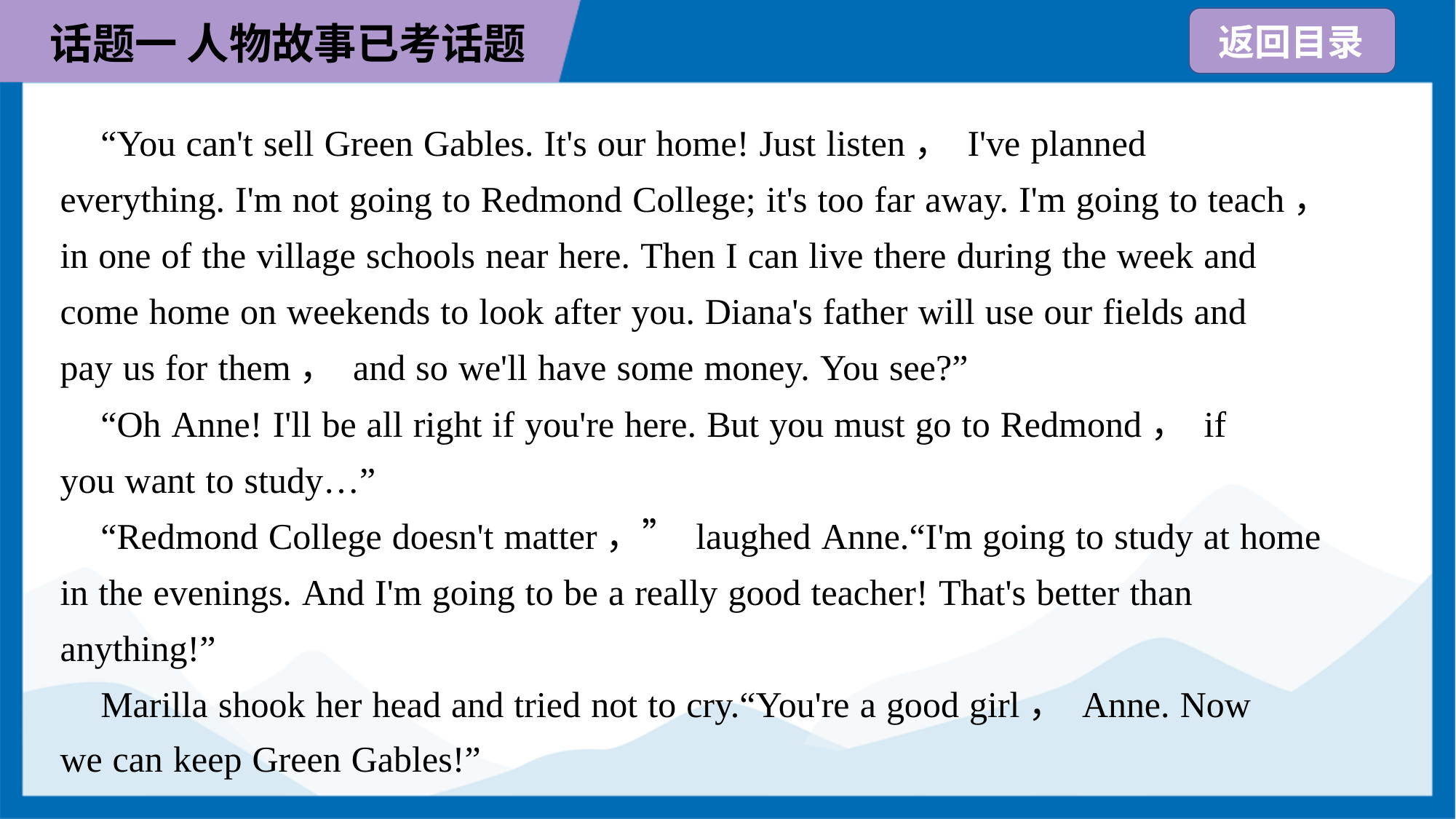

“You can't sell Green Gables. It's our home! Just listen， I've planned
everything. I'm not going to Redmond College; it's too far away. I'm going to teach，
in one of the village schools near here. Then I can live there during the week and
come home on weekends to look after you. Diana's father will use our fields and
pay us for them， and so we'll have some money. You see?”
    “Oh Anne! I'll be all right if you're here. But you must go to Redmond， if
you want to study…”
    “Redmond College doesn't matter，” laughed Anne.“I'm going to study at home
in the evenings. And I'm going to be a really good teacher! That's better than
anything!”
    Marilla shook her head and tried not to cry.“You're a good girl， Anne. Now
we can keep Green Gables!”